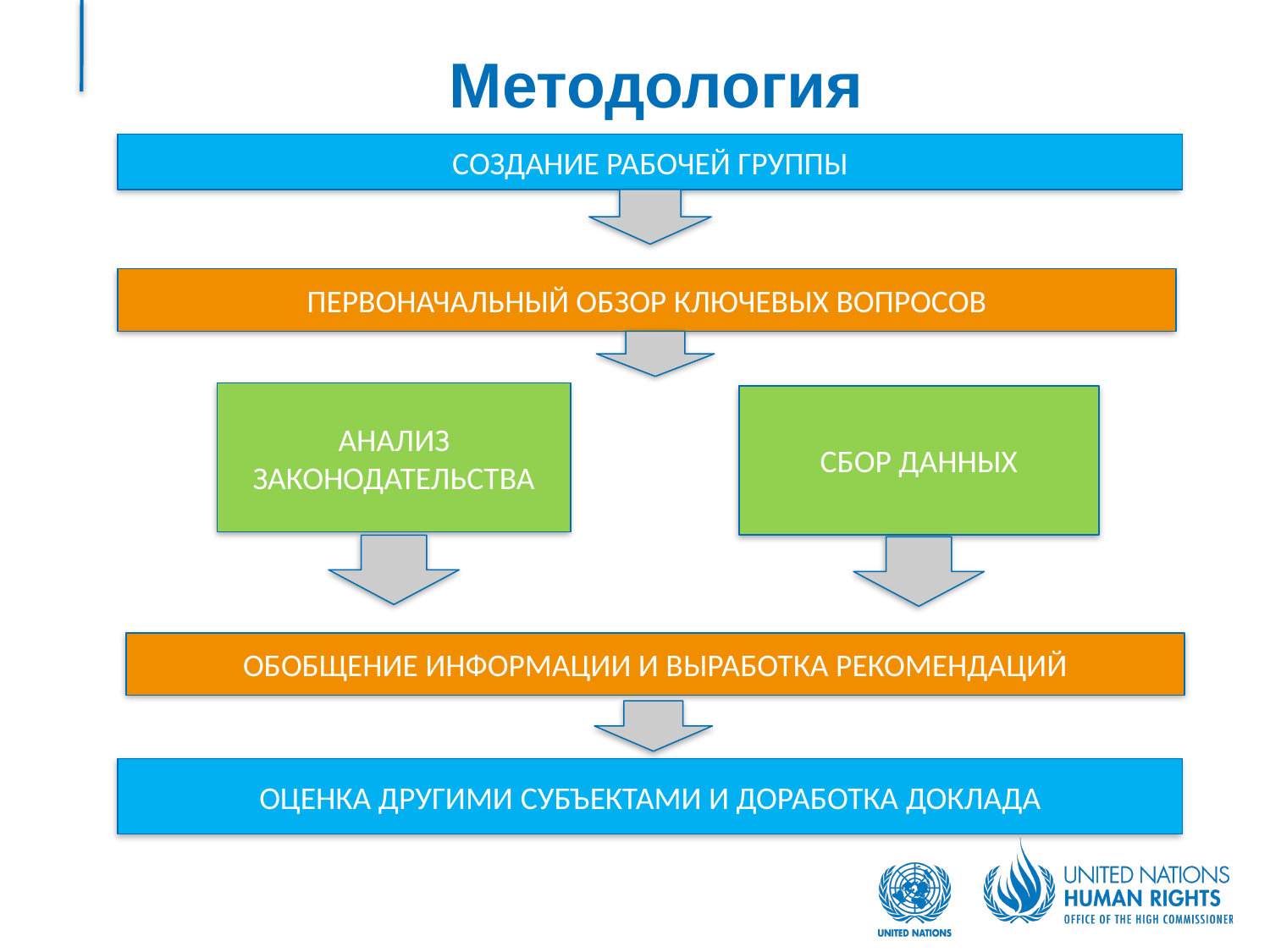

# Методология
СОЗДАНИЕ РАБОЧЕЙ ГРУППЫ

ПЕРВОНАЧАЛЬНЫЙ ОБЗОР КЛЮЧЕВЫХ ВОПРОСОВ

АНАЛИЗ ЗАКОНОДАТЕЛЬСТВА
СБОР ДАННЫХ

ОБОБЩЕНИЕ ИНФОРМАЦИИ И ВЫРАБОТКА РЕКОМЕНДАЦИЙ

ОЦЕНКА ДРУГИМИ СУБЪЕКТАМИ И ДОРАБОТКА ДОКЛАДА